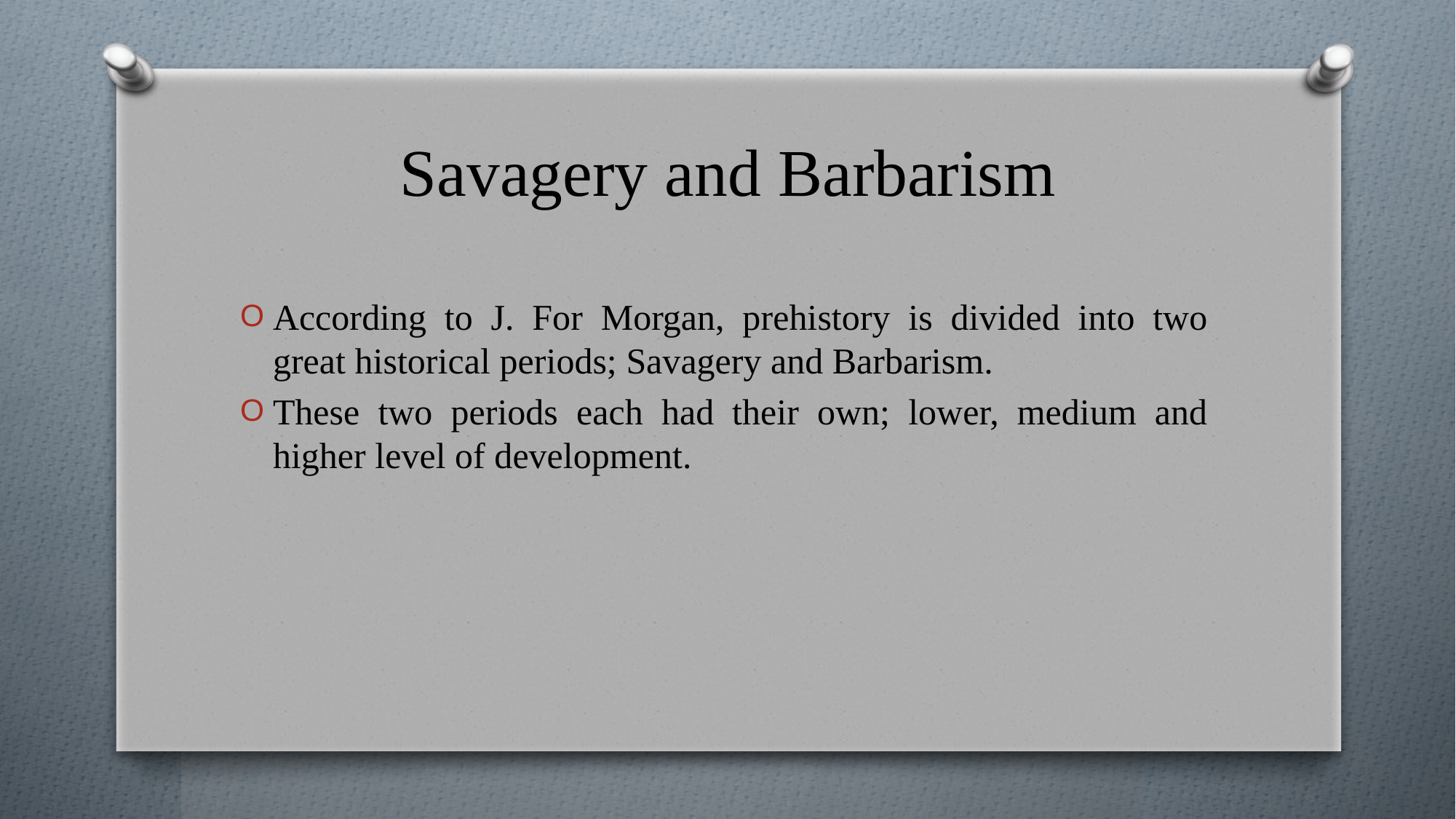

# Savagery and Barbarism
According to J. For Morgan, prehistory is divided into two great historical periods; Savagery and Barbarism.
These two periods each had their own; lower, medium and higher level of development.